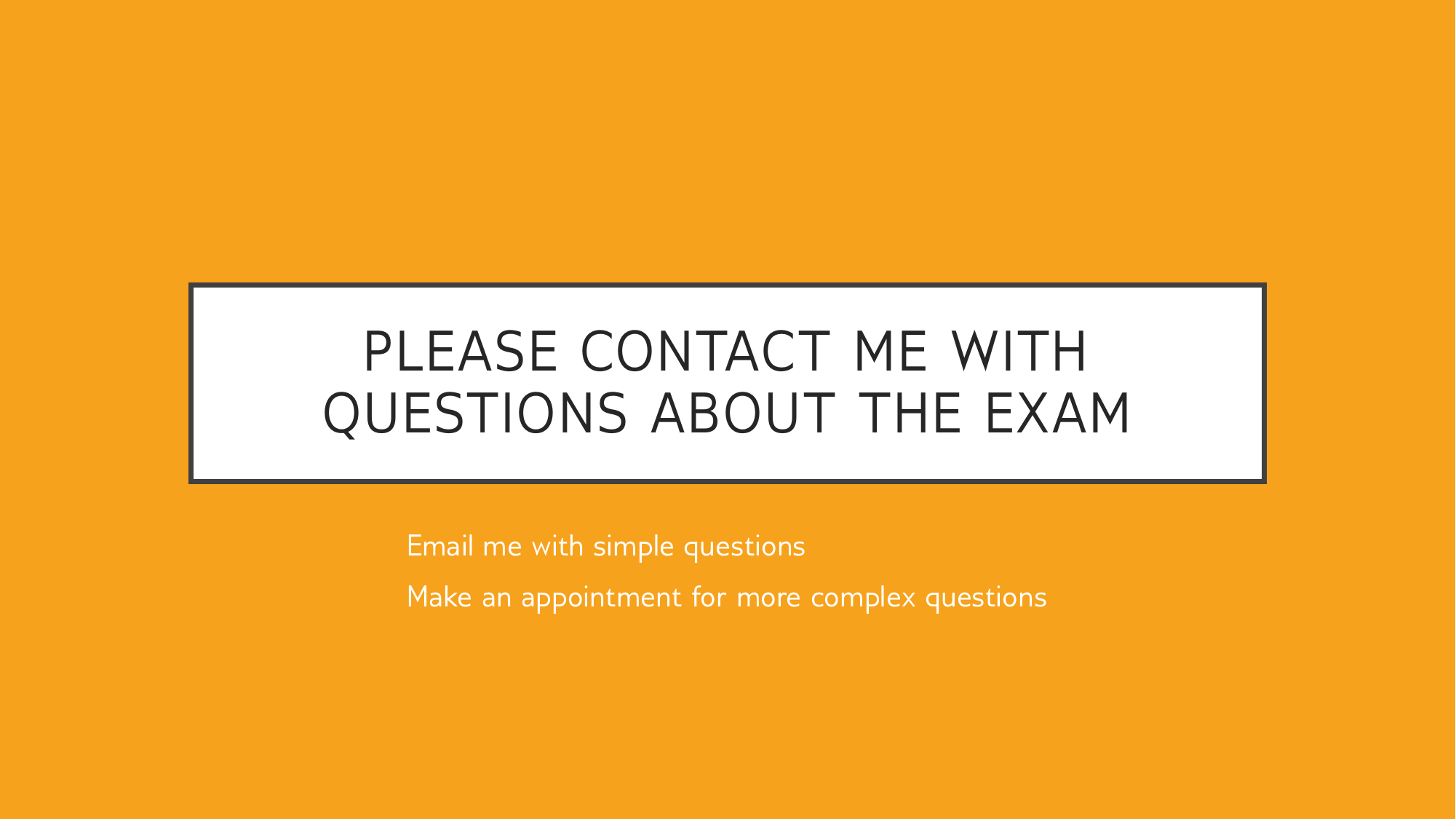

# Please contact me with questions about the exam
Email me with simple questions
Make an appointment for more complex questions